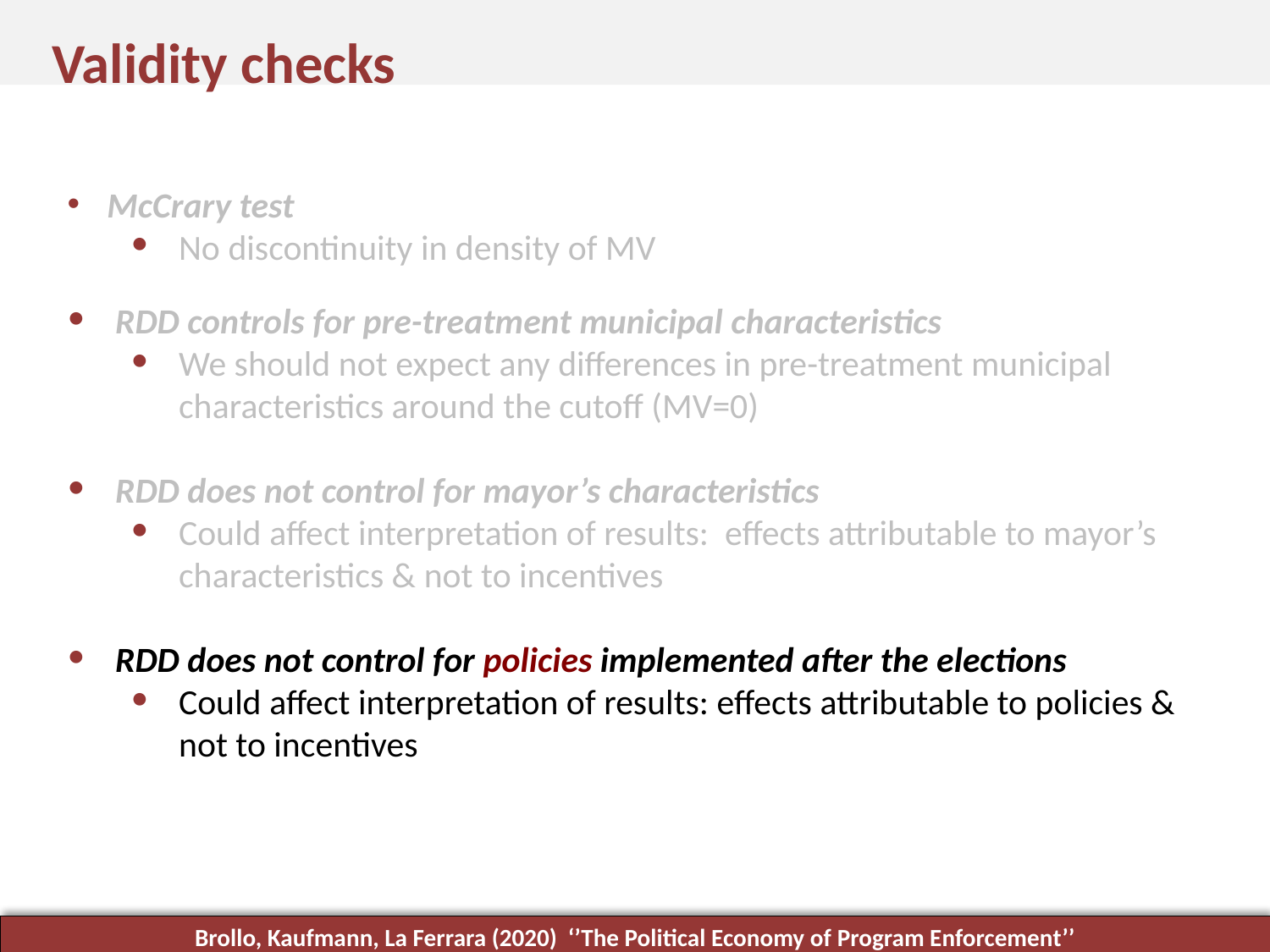

Validity checks
McCrary test
No discontinuity in density of MV
RDD controls for pre-treatment municipal characteristics
We should not expect any differences in pre-treatment municipal characteristics around the cutoff (MV=0)

RDD does not control for mayor’s characteristics
Could affect interpretation of results:  effects attributable to mayor’s characteristics & not to incentives

RDD does not control for policies implemented after the elections
Could affect interpretation of results: effects attributable to policies & not to incentives
Brollo, Kaufmann, La Ferrara (2020)  ‘’The Political Economy of Program Enforcement’’